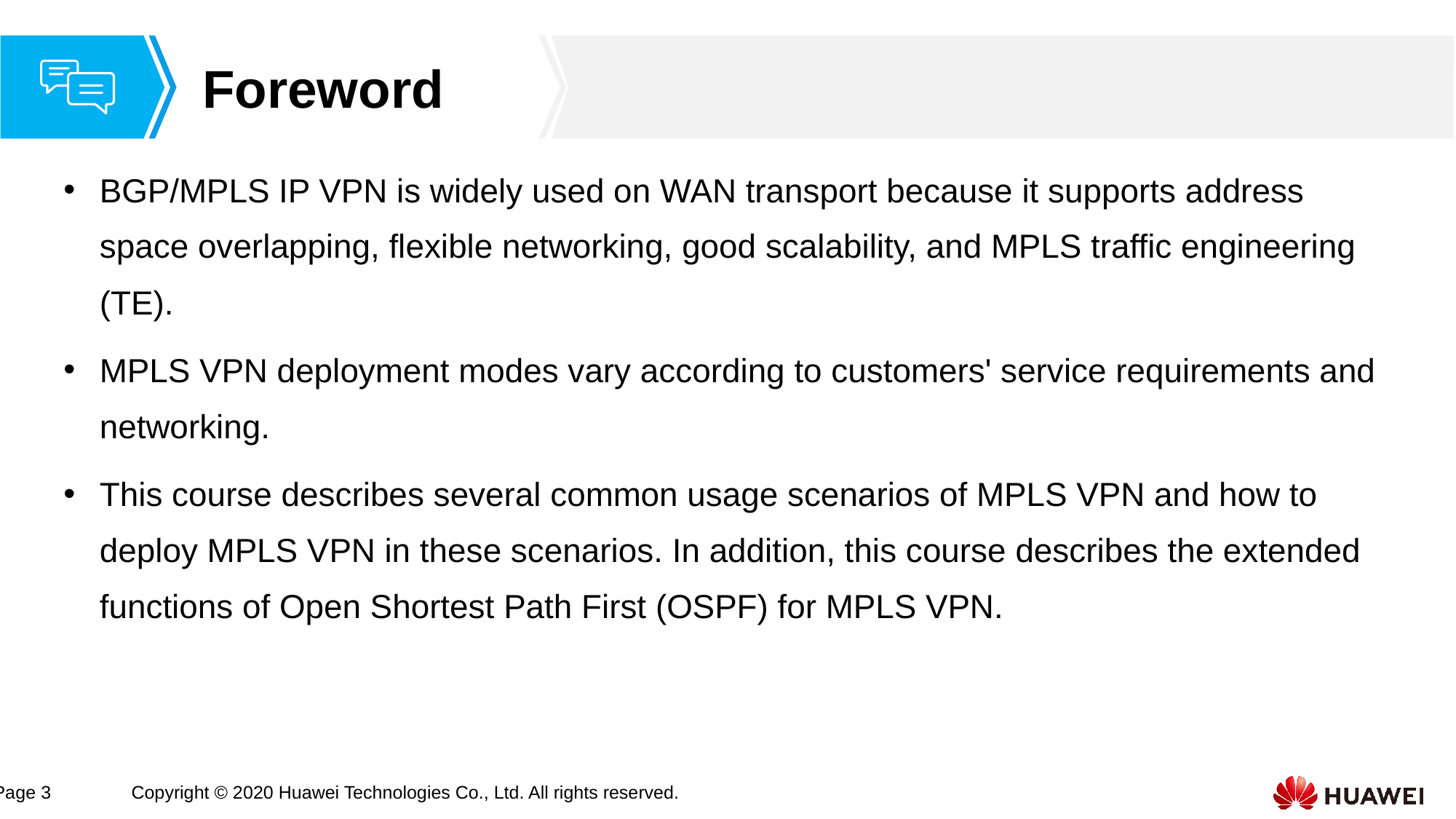

BGP/MPLS IP VPN is widely used on WAN transport because it supports address space overlapping, flexible networking, good scalability, and MPLS traffic engineering (TE).
MPLS VPN deployment modes vary according to customers' service requirements and networking.
This course describes several common usage scenarios of MPLS VPN and how to deploy MPLS VPN in these scenarios. In addition, this course describes the extended functions of Open Shortest Path First (OSPF) for MPLS VPN.